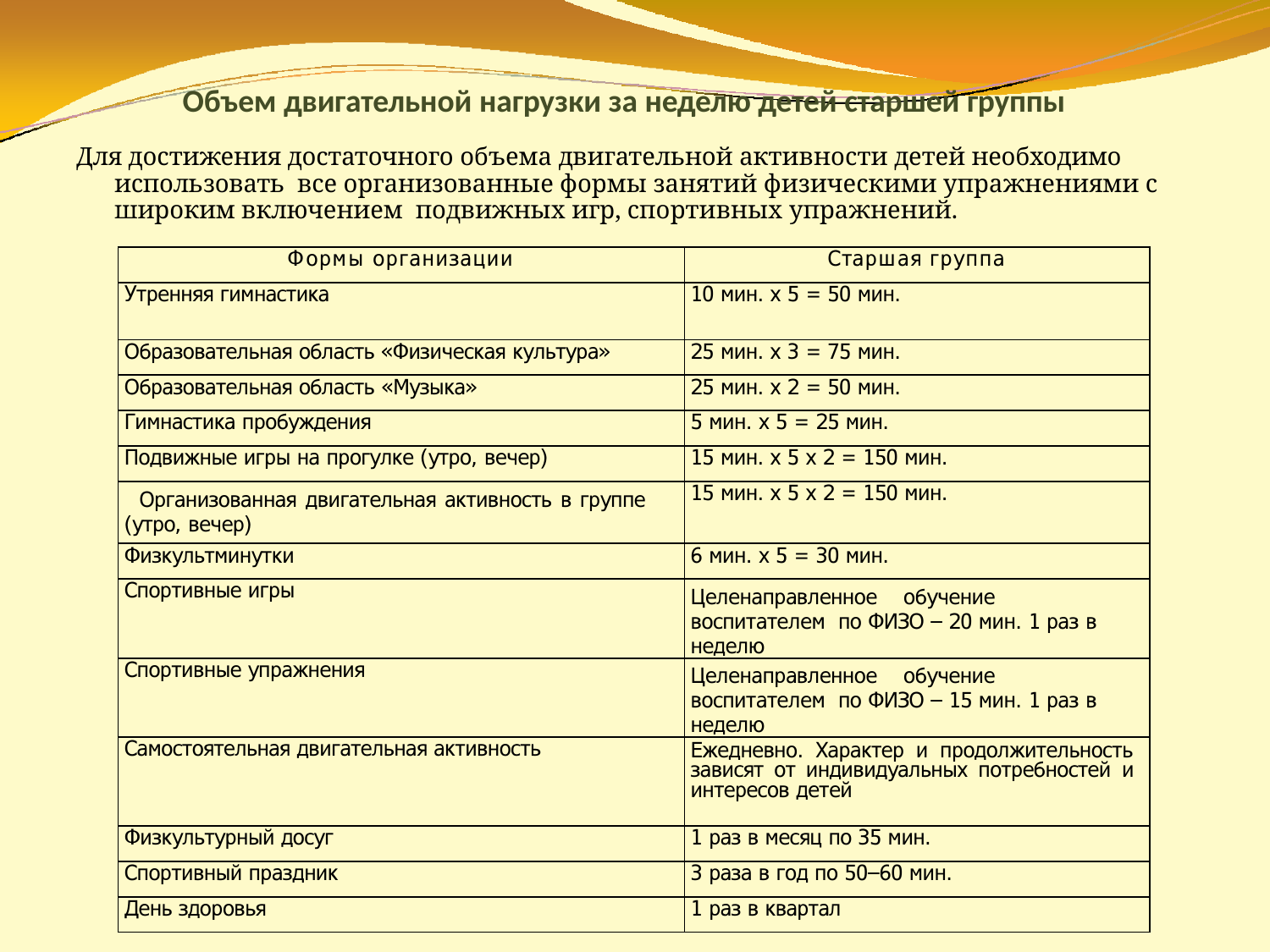

# Объем двигательной нагрузки за неделю детей старшей группы
Для достижения достаточного объема двигательной активности детей необходимо использовать  все организованные формы занятий физическими упражнениями с широким включением  подвижных игр, спортивных упражнений.
| Формы организации | Старшая группа |
| --- | --- |
| Утренняя гимнастика | 10 мин. х 5 = 50 мин. |
| Образовательная область «Физическая культура» | 25 мин. х 3 = 75 мин. |
| Образовательная область «Музыка» | 25 мин. х 2 = 50 мин. |
| Гимнастика пробуждения | 5 мин. х 5 = 25 мин. |
| Подвижные игры на прогулке (утро, вечер) | 15 мин. х 5 х 2 = 150 мин. |
| Организованная двигательная активность в группе (утро, вечер) | 15 мин. х 5 х 2 = 150 мин. |
| Физкультминутки | 6 мин. х 5 = 30 мин. |
| Спортивные игры | Целенаправленное обучение воспитателем по ФИЗО – 20 мин. 1 раз в неделю |
| Спортивные упражнения | Целенаправленное обучение воспитателем по ФИЗО – 15 мин. 1 раз в неделю |
| Самостоятельная двигательная активность | Ежедневно. Характер и продолжительность зависят от индивидуальных потребностей и интересов детей |
| Физкультурный досуг | 1 раз в месяц по 35 мин. |
| Спортивный праздник | 3 раза в год по 50–60 мин. |
| День здоровья | 1 раз в квартал |